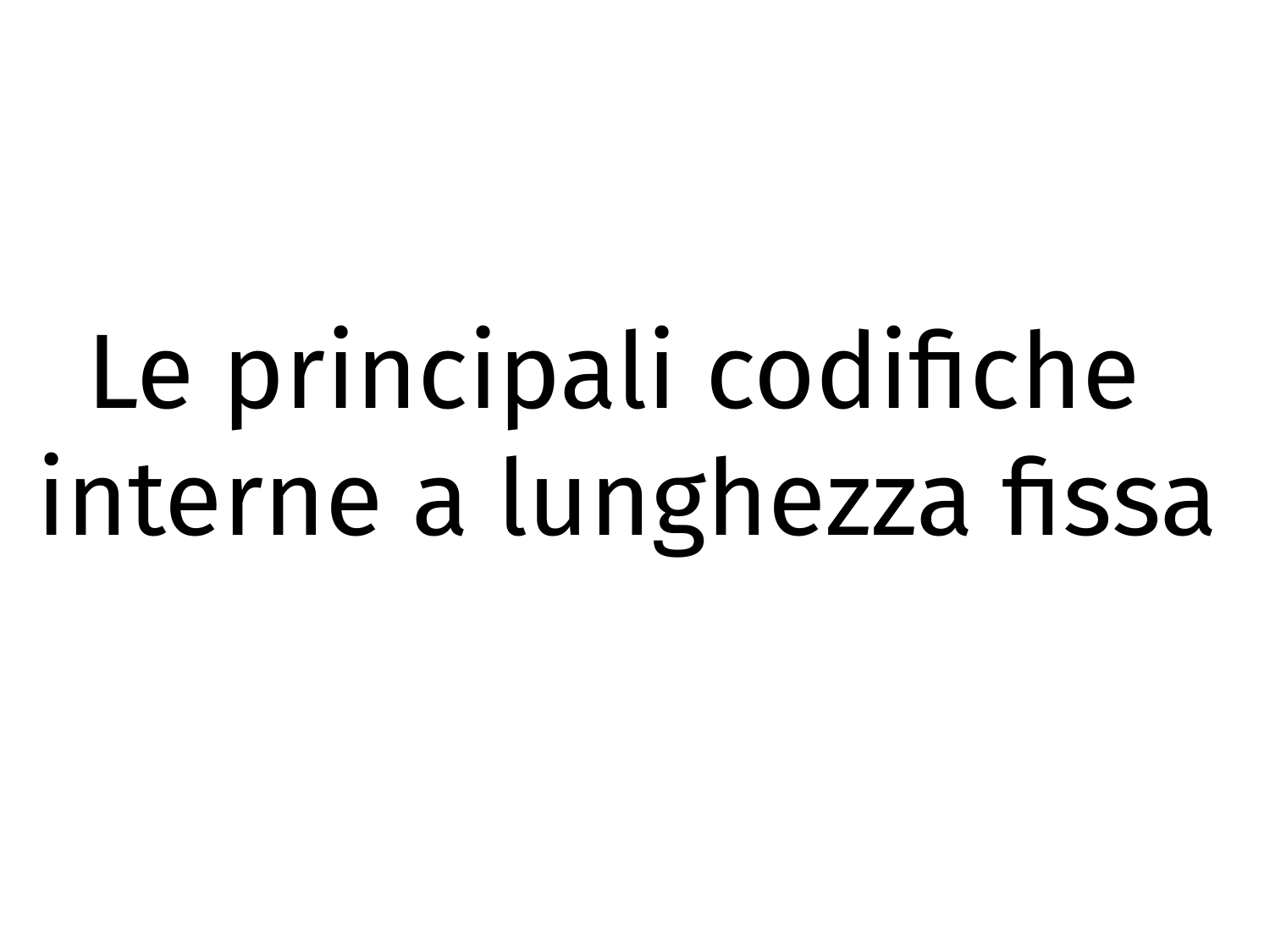

Le principali codifiche
interne a lunghezza fissa